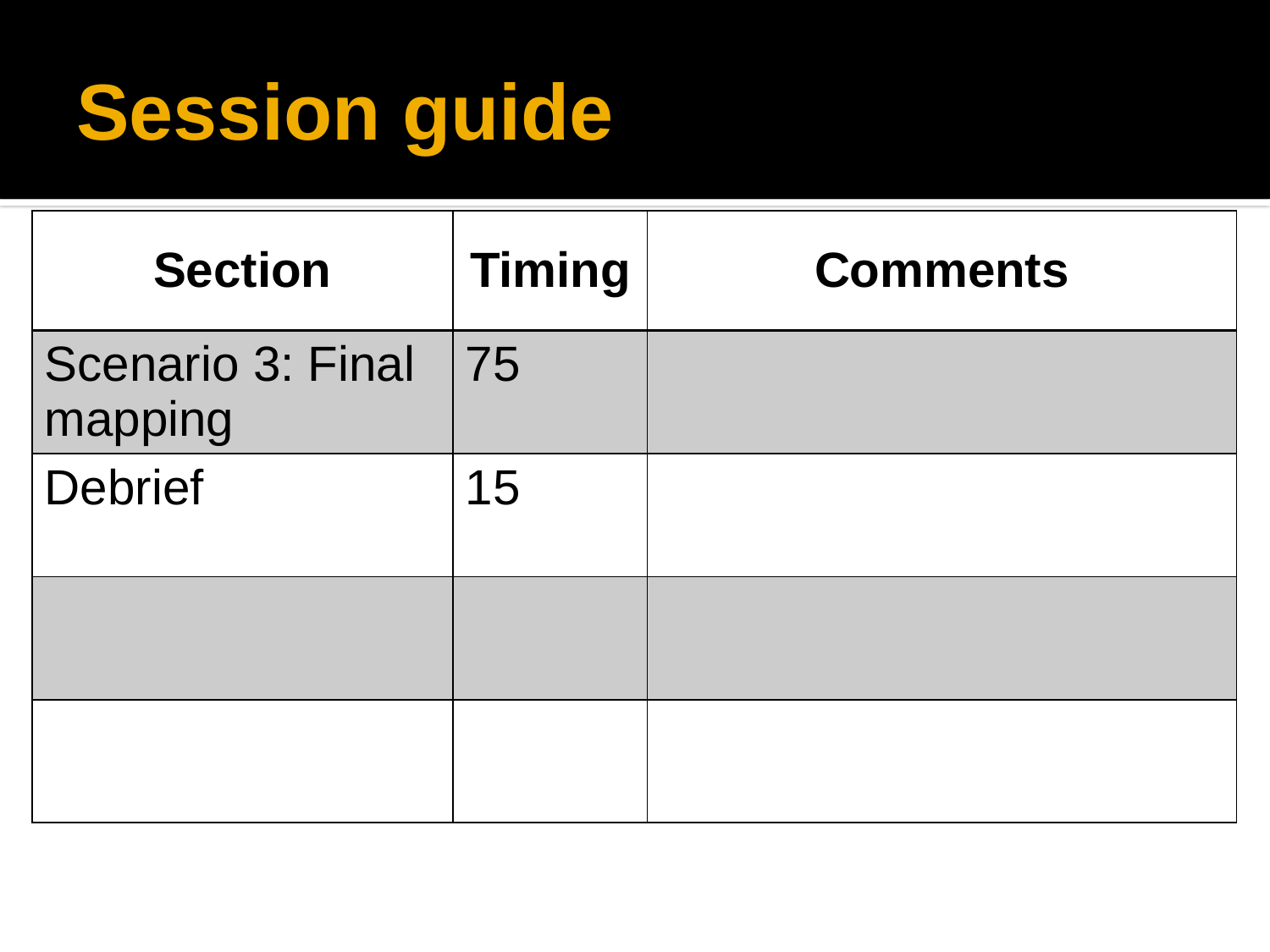

# Session guide
| Section | Timing | Comments |
| --- | --- | --- |
| Scenario 3: Final mapping | 75 |  |
| Debrief | 15 |  |
|  |  |  |
|  |  |  |